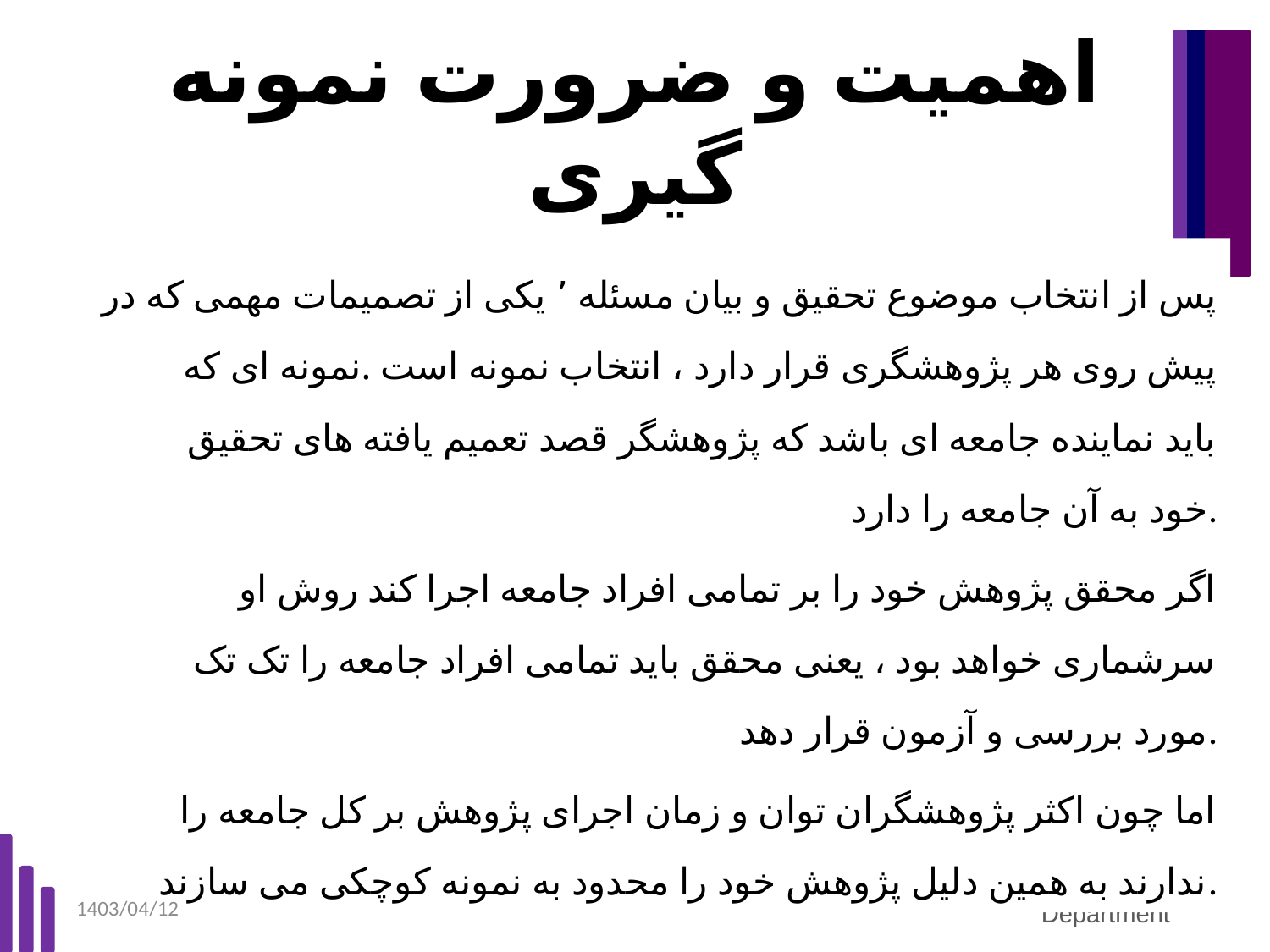

# اهمیت و ضرورت نمونه گیری
پس از انتخاب موضوع تحقیق و بیان مسئله ٬ یکی از تصمیمات مهمی که در پیش روی هر پژوهشگری قرار دارد ، انتخاب نمونه است .نمونه ای که باید نماینده جامعه ای باشد که پژوهشگر قصد تعمیم یافته های تحقیق خود به آن جامعه را دارد.
اگر محقق پژوهش خود را بر تمامی افراد جامعه اجرا کند روش او سرشماری خواهد بود ، یعنی محقق باید تمامی افراد جامعه را تک تک مورد بررسی و آزمون قرار دهد.
اما چون اکثر پژوهشگران توان و زمان اجرای پژوهش بر کل جامعه را ندارند به همین دلیل پژوهش خود را محدود به نمونه کوچکی می سازند.
1403/04/12